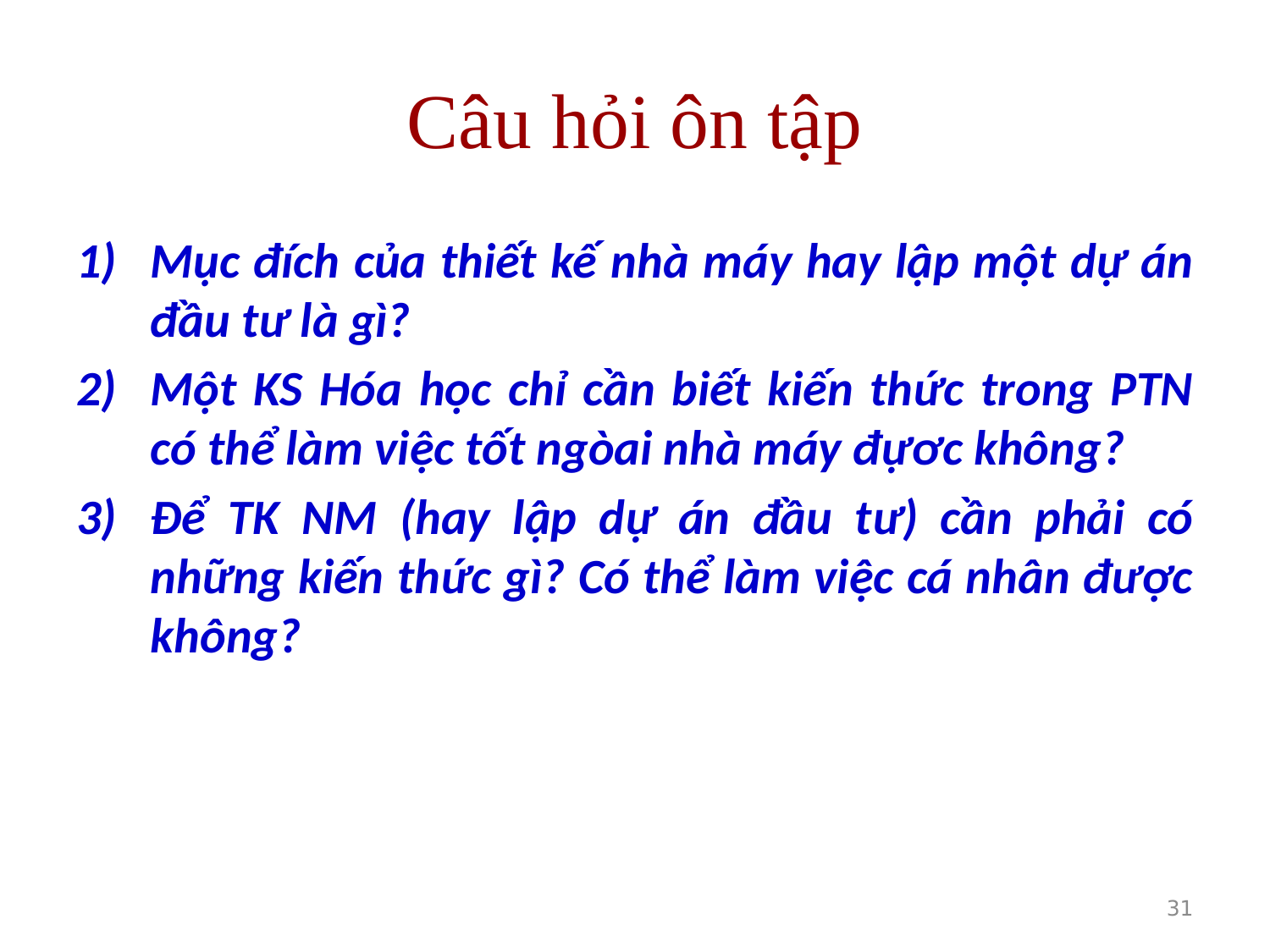

# Câu hỏi ôn tập
Mục đích của thiết kế nhà máy hay lập một dự án đầu tư là gì?
Một KS Hóa học chỉ cần biết kiến thức trong PTN có thể làm việc tốt ngòai nhà máy đựơc không?
Để TK NM (hay lập dự án đầu tư) cần phải có những kiến thức gì? Có thể làm việc cá nhân được không?
31